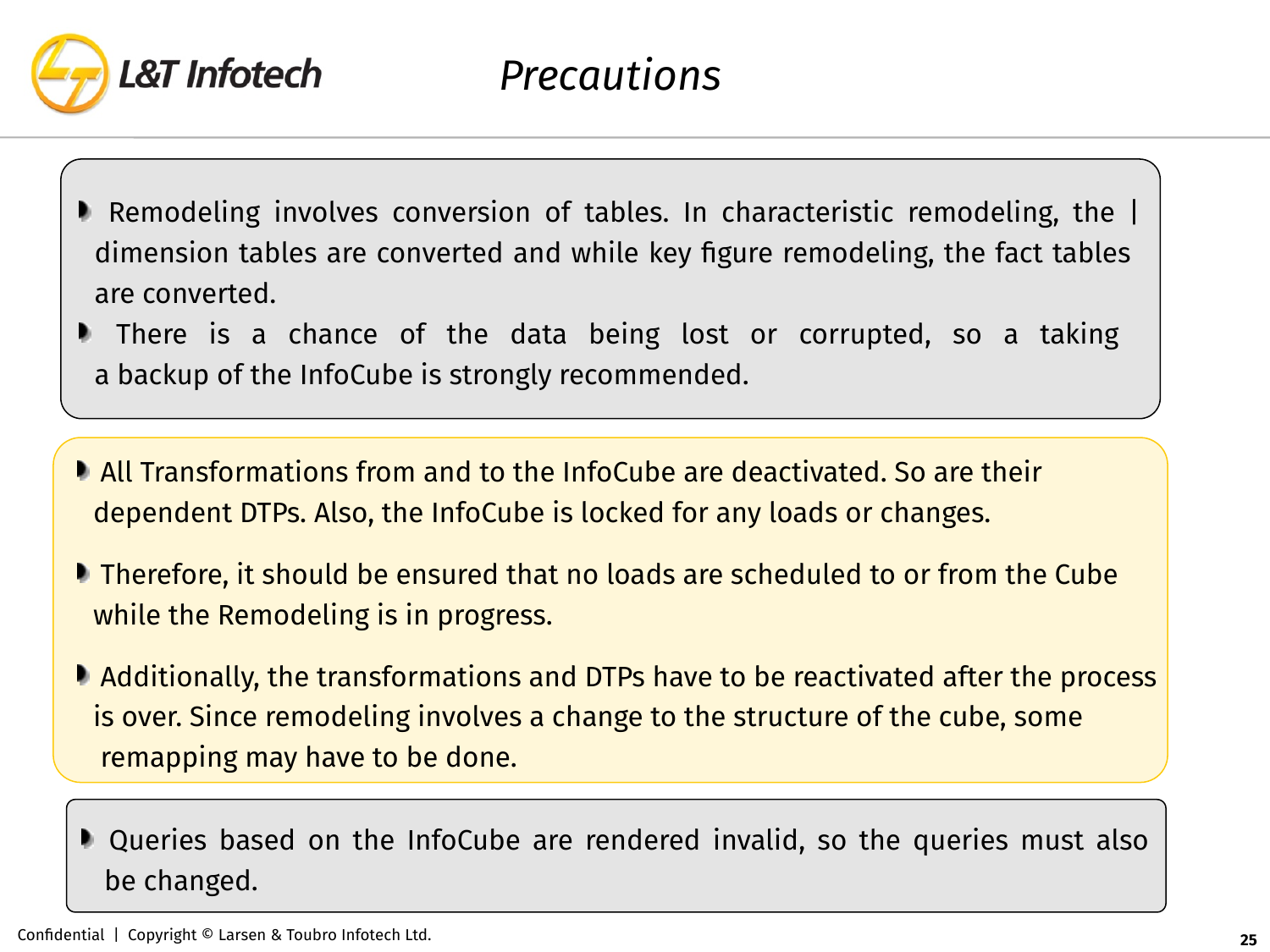

# Precautions
 Remodeling involves conversion of tables. In characteristic remodeling, the |
dimension tables are converted and while key figure remodeling, the fact tables
are converted.
 There is a chance of the data being lost or corrupted, so a taking
a backup of the InfoCube is strongly recommended.
 All Transformations from and to the InfoCube are deactivated. So are their
dependent DTPs. Also, the InfoCube is locked for any loads or changes.
 Therefore, it should be ensured that no loads are scheduled to or from the Cube
while the Remodeling is in progress.
 Additionally, the transformations and DTPs have to be reactivated after the process
is over. Since remodeling involves a change to the structure of the cube, some
 remapping may have to be done.
 Queries based on the InfoCube are rendered invalid, so the queries must also
 be changed.
Confidential  |  Copyright © Larsen & Toubro Infotech Ltd.
25